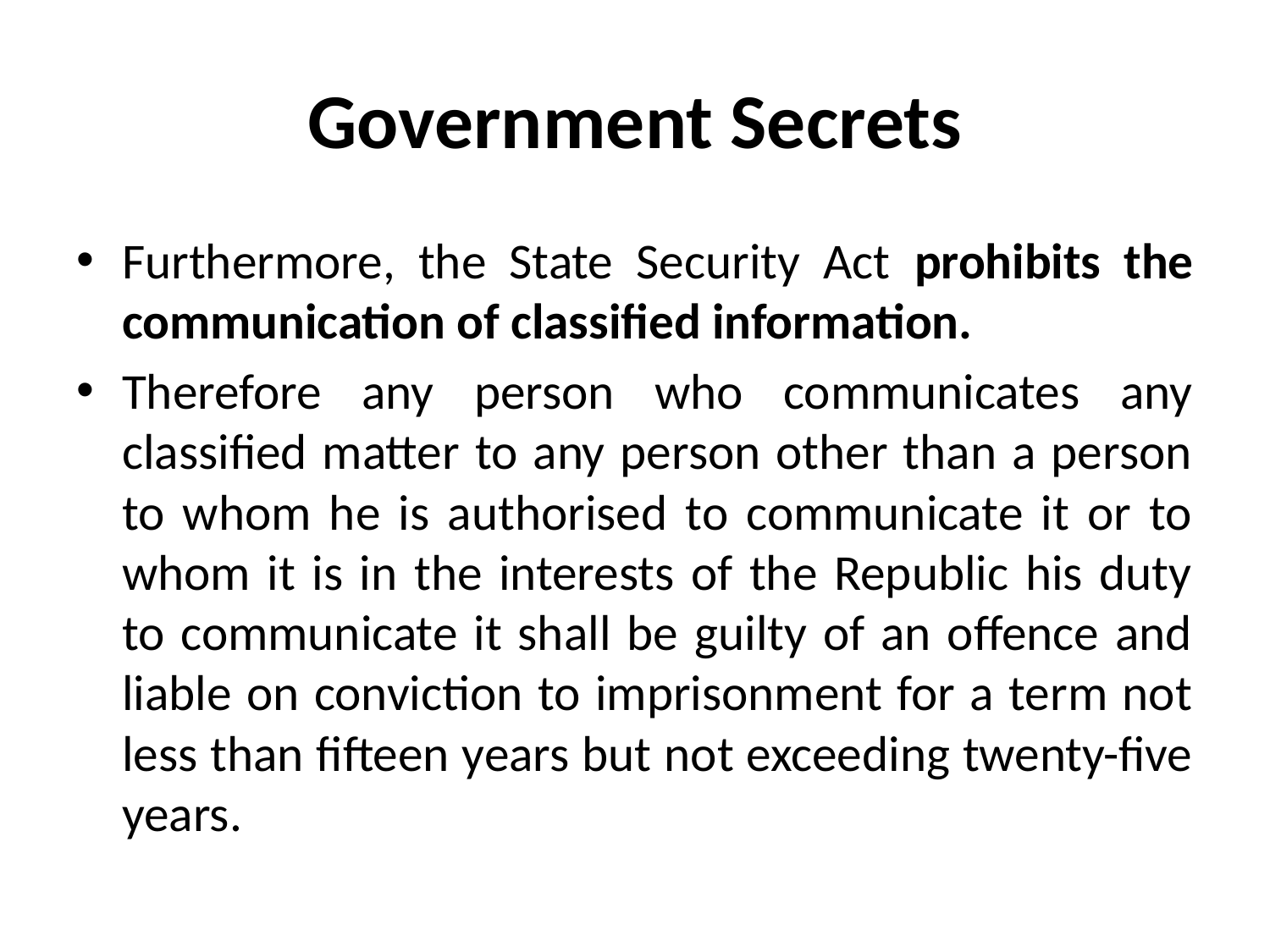

# Government Secrets
Furthermore, the State Security Act prohibits the communication of classified information.
Therefore any person who communicates any classified matter to any person other than a person to whom he is authorised to communicate it or to whom it is in the interests of the Republic his duty to communicate it shall be guilty of an offence and liable on conviction to imprisonment for a term not less than fifteen years but not exceeding twenty-five years.